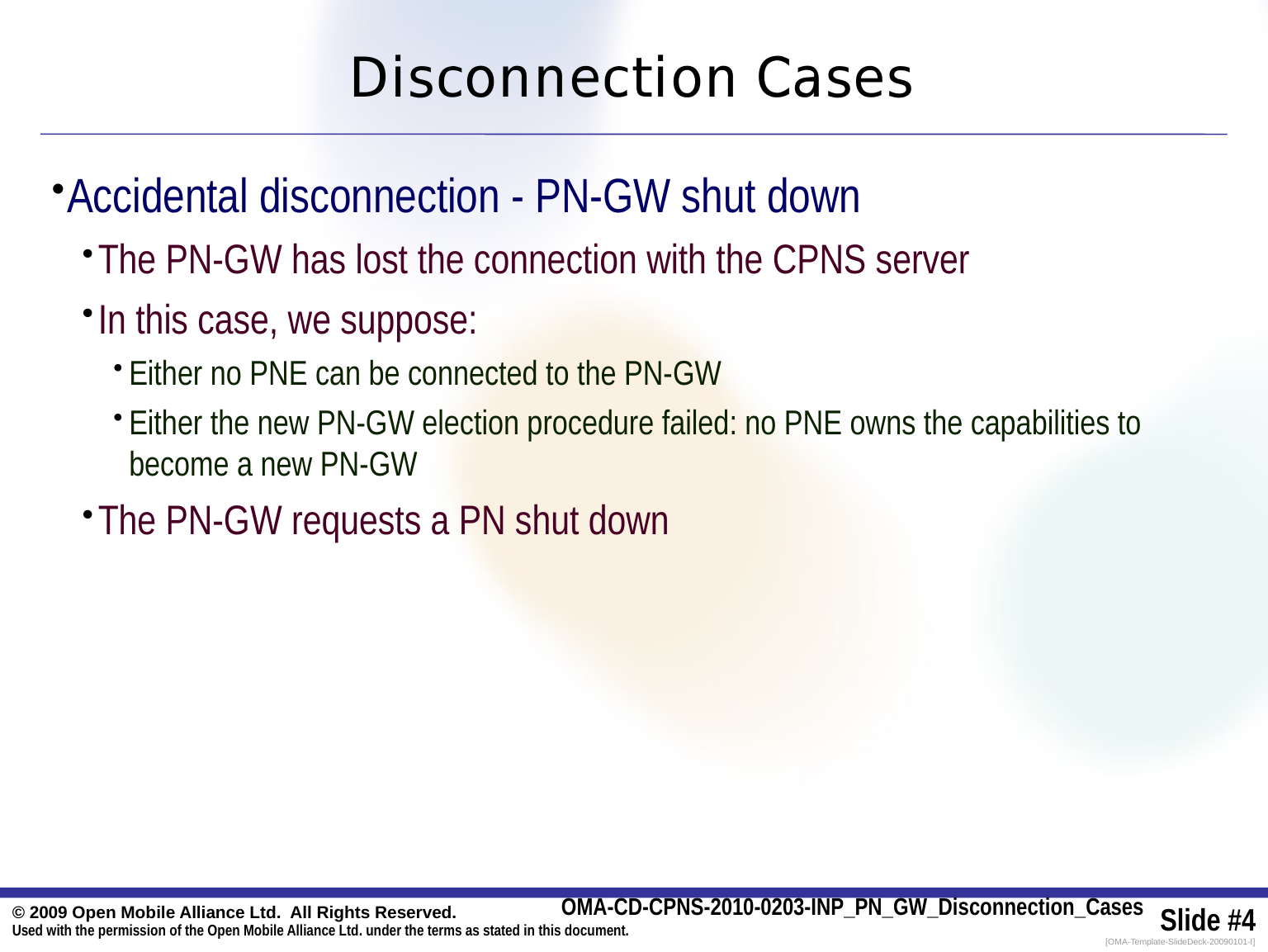

# Disconnection Cases
Accidental disconnection - PN-GW shut down
The PN-GW has lost the connection with the CPNS server
In this case, we suppose:
Either no PNE can be connected to the PN-GW
Either the new PN-GW election procedure failed: no PNE owns the capabilities to become a new PN-GW
The PN-GW requests a PN shut down